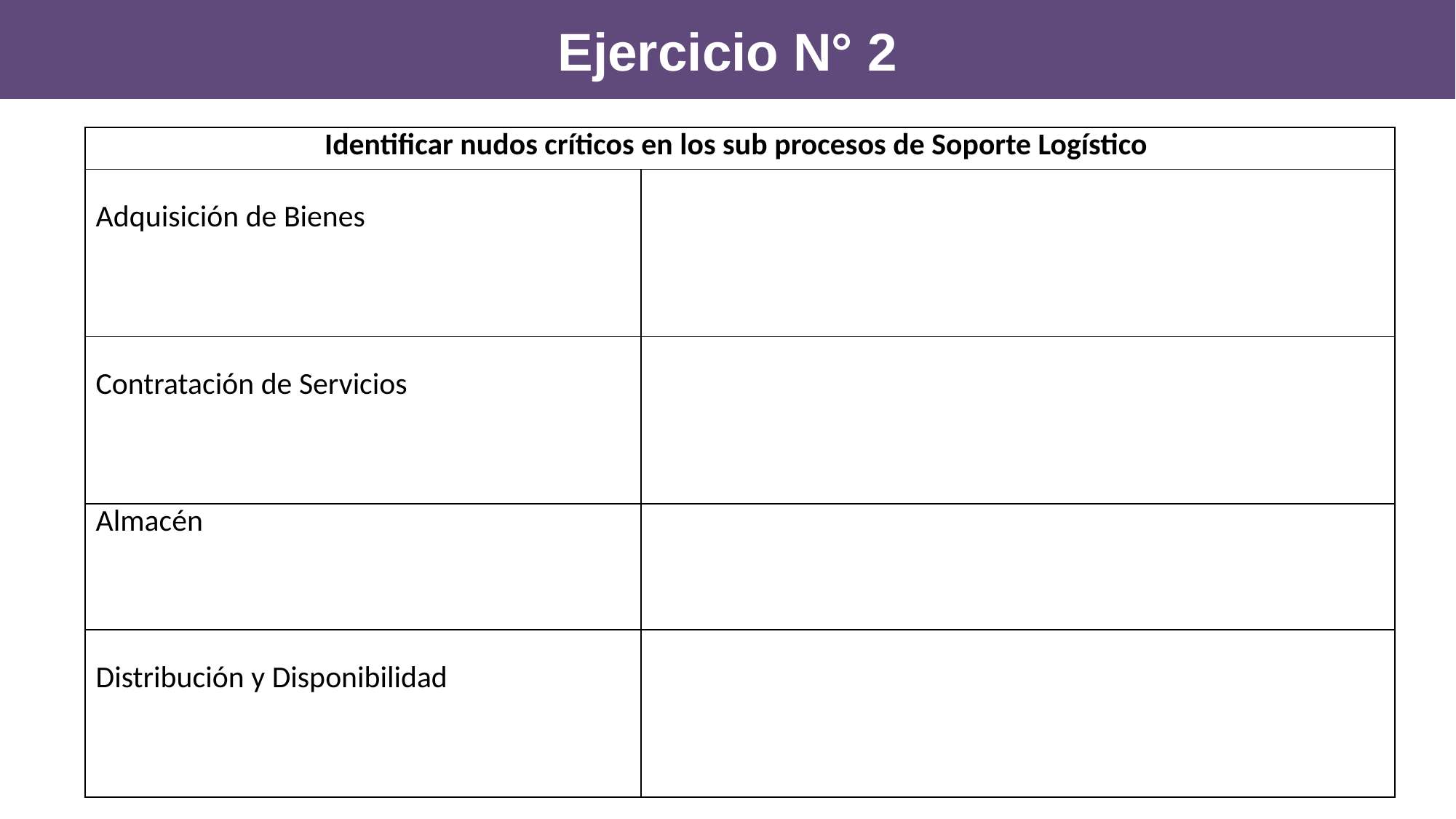

Ejercicio N° 2
| Identificar nudos críticos en los sub procesos de Soporte Logístico |  |
| --- | --- |
| Adquisición de Bienes |  |
| Contratación de Servicios |  |
| Almacén |  |
| Distribución y Disponibilidad |  |